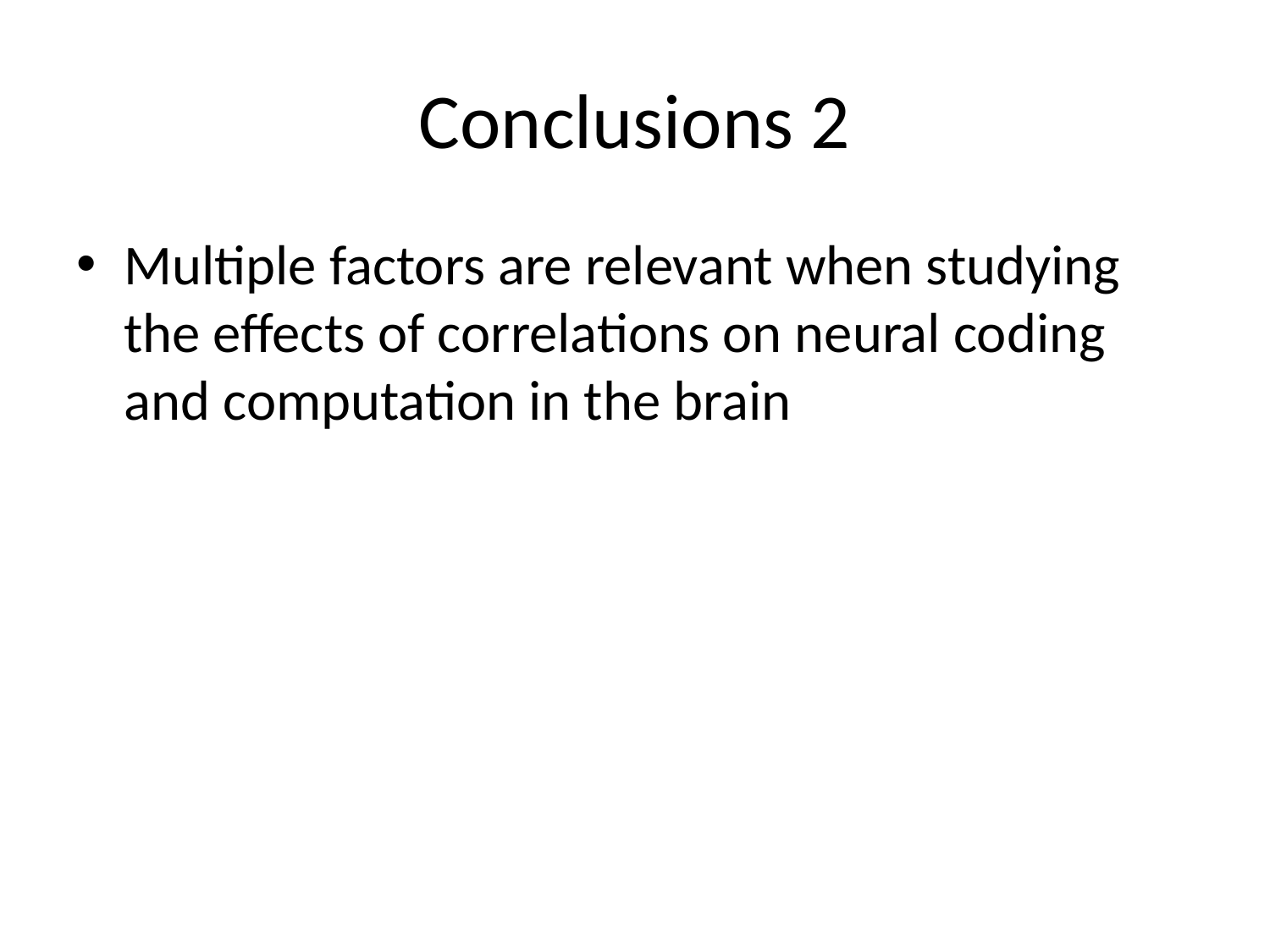

# Conclusions 2
Multiple factors are relevant when studying the effects of correlations on neural coding and computation in the brain